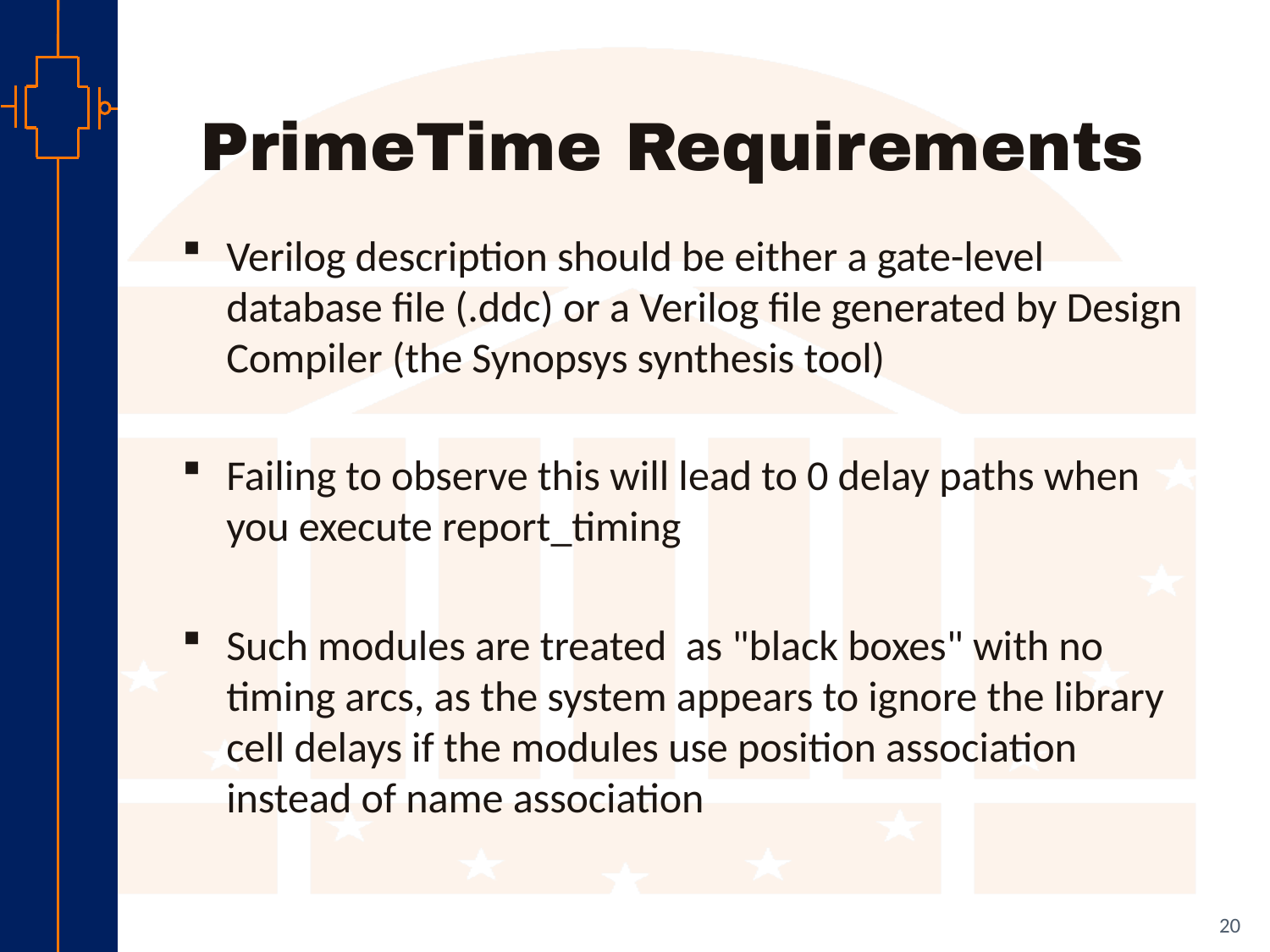

# PrimeTime Requirements
Verilog description should be either a gate-level database file (.ddc) or a Verilog file generated by Design Compiler (the Synopsys synthesis tool)

Failing to observe this will lead to 0 delay paths when you execute report_timing

Such modules are treated  as "black boxes" with no timing arcs, as the system appears to ignore the library cell delays if the modules use position association instead of name association
20